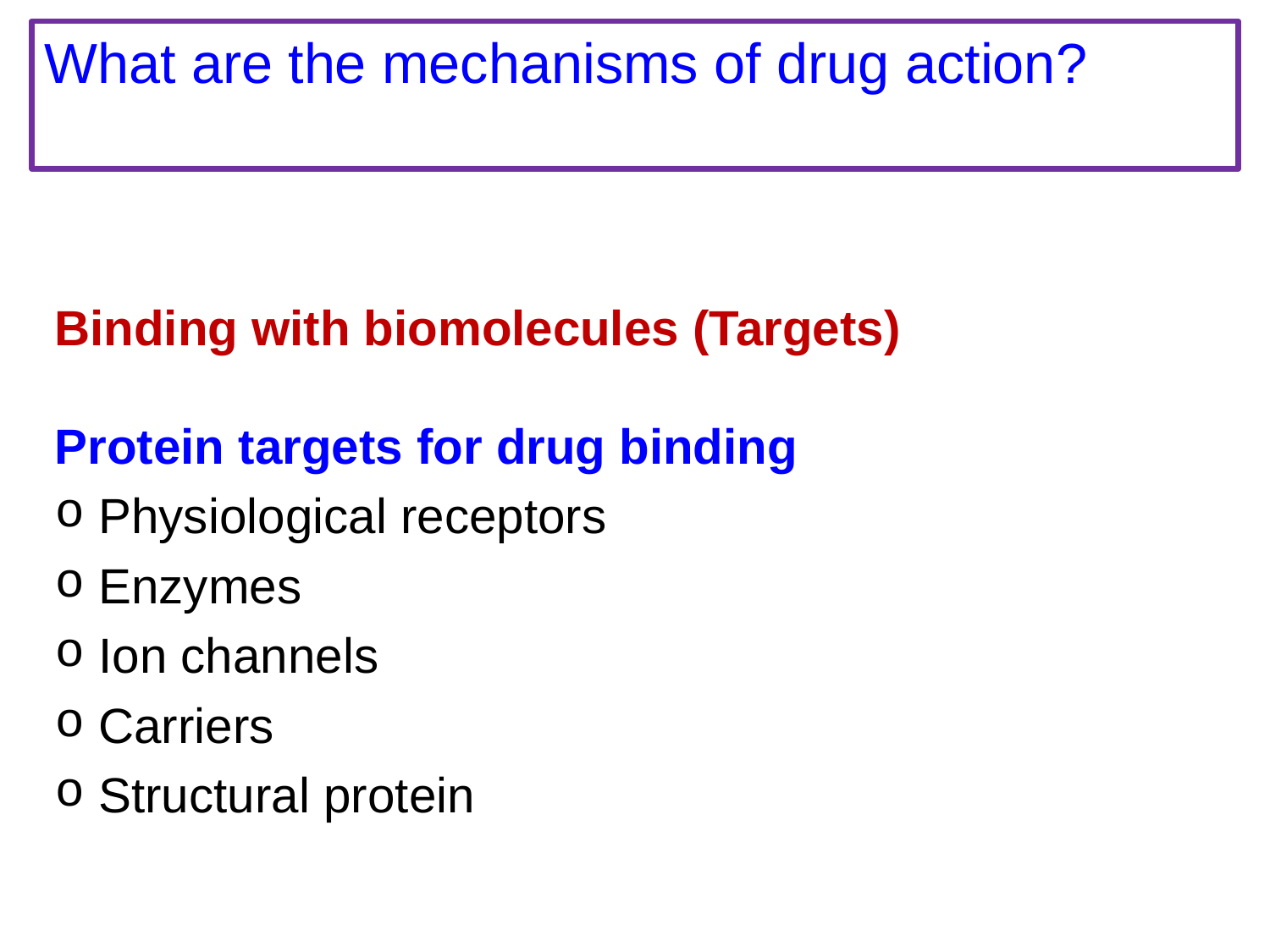

What are the mechanisms of drug action?

Binding with biomolecules (Targets)

Protein targets for drug binding
 Physiological receptors
 Enzymes
 Ion channels
 Carriers
 Structural protein